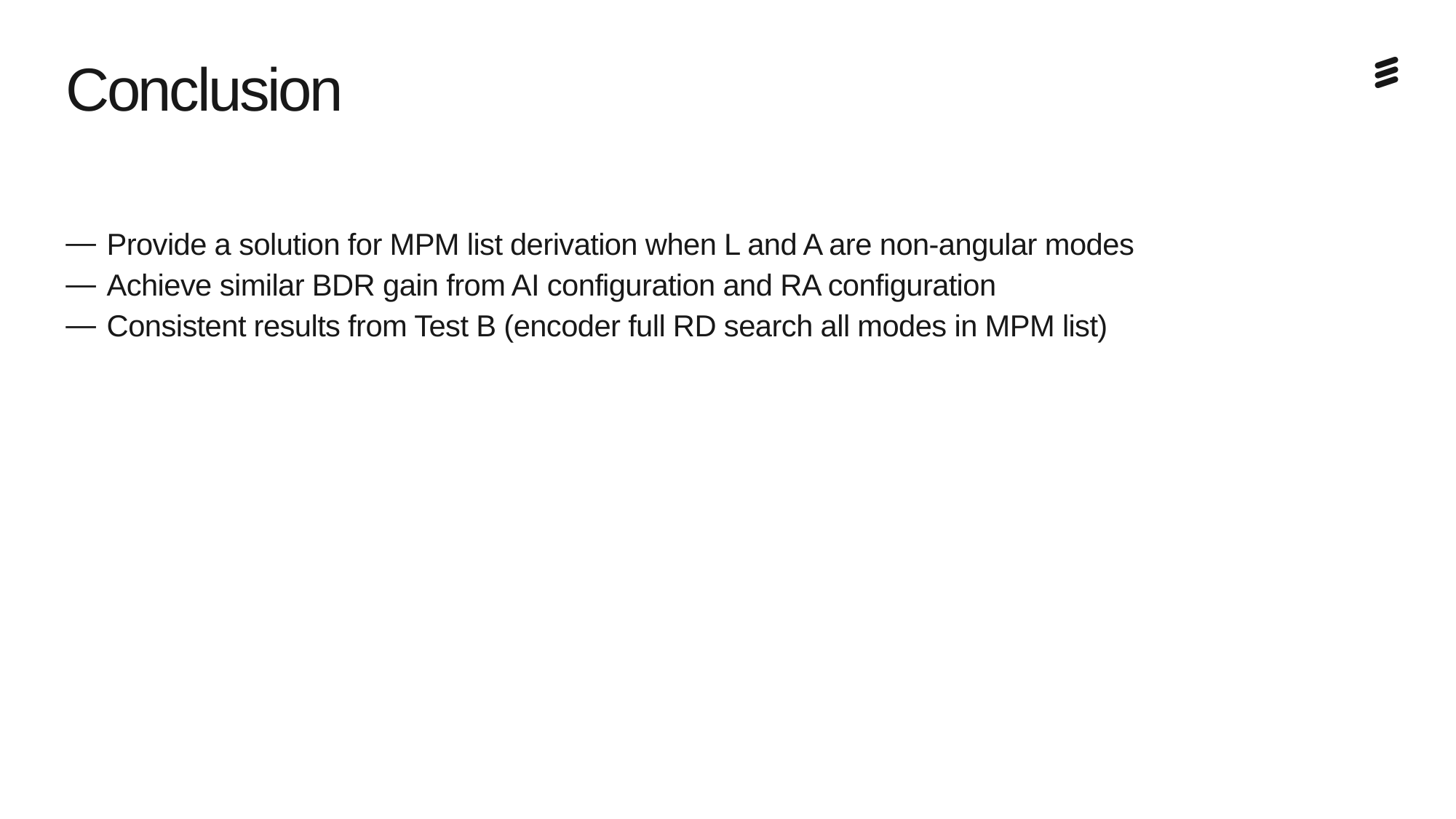

# Conclusion
Provide a solution for MPM list derivation when L and A are non-angular modes
Achieve similar BDR gain from AI configuration and RA configuration
Consistent results from Test B (encoder full RD search all modes in MPM list)